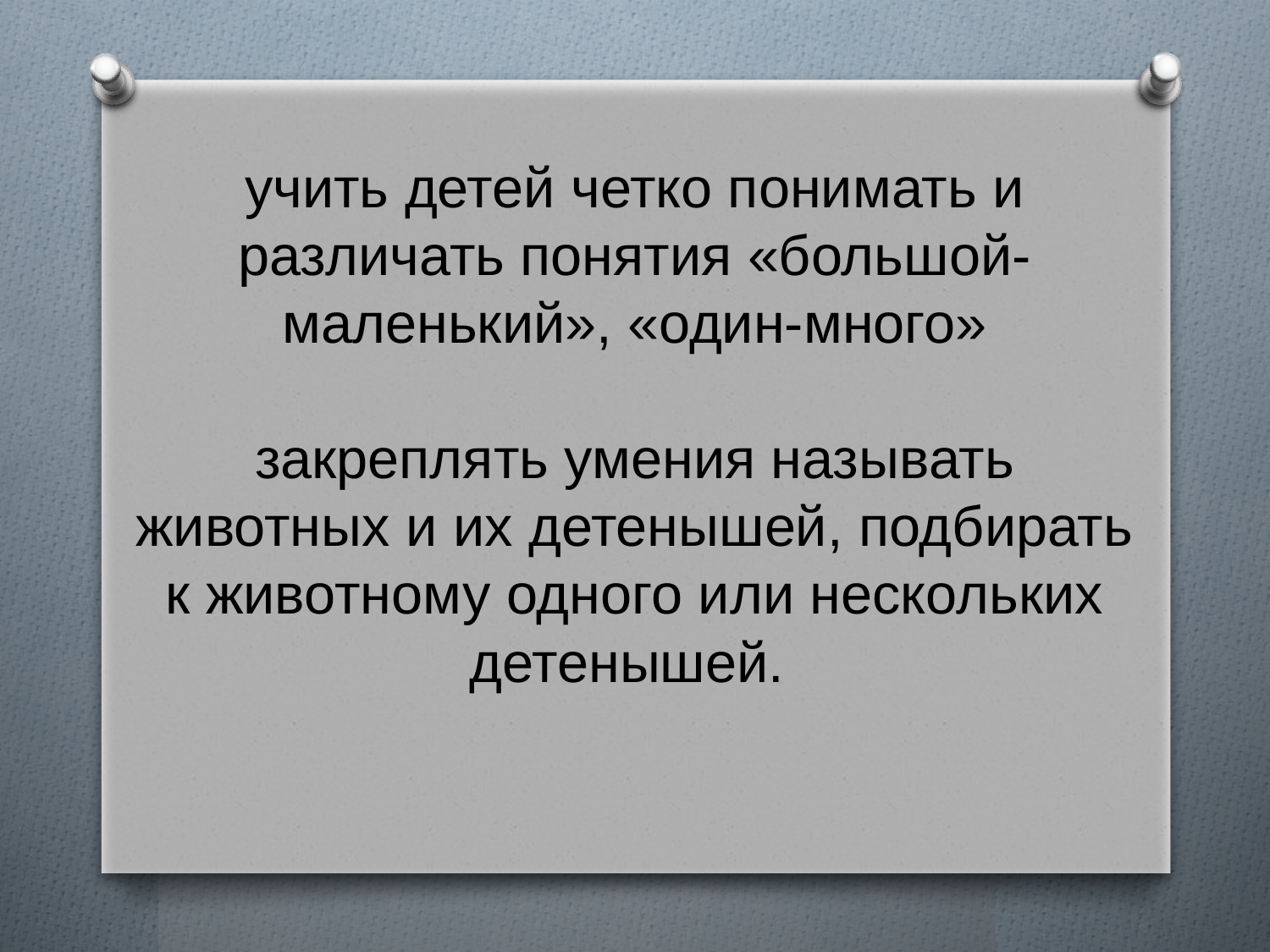

# учить детей четко понимать и различать понятия «большой- маленький», «один-много» закреплять умения называть животных и их детенышей, подбирать к животному одного или нескольких детенышей.